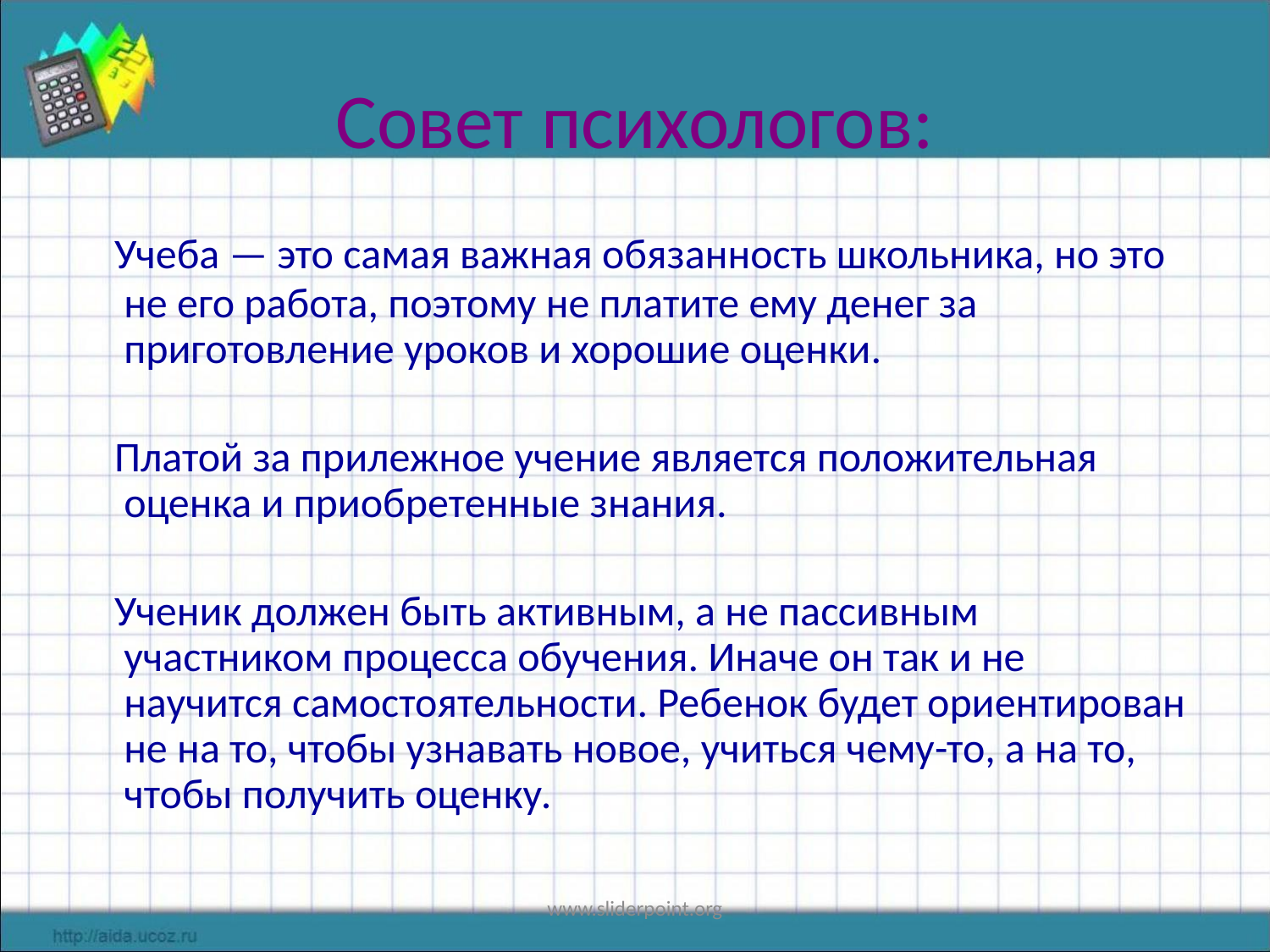

# Совет психологов:
   Учеба — это самая важная обязанность школьника, но это не его работа, поэтому не платите ему денег за приготовление уроков и хорошие оценки.

    Платой за прилежное учение является положительная оценка и приобретенные знания.

    Ученик должен быть активным, а не пассивным участником процесса обучения. Иначе он так и не научится самостоятельности. Ребенок будет ориентирован не на то, чтобы узнавать новое, учиться чему-то, а на то, чтобы получить оценку.
www.sliderpoint.org